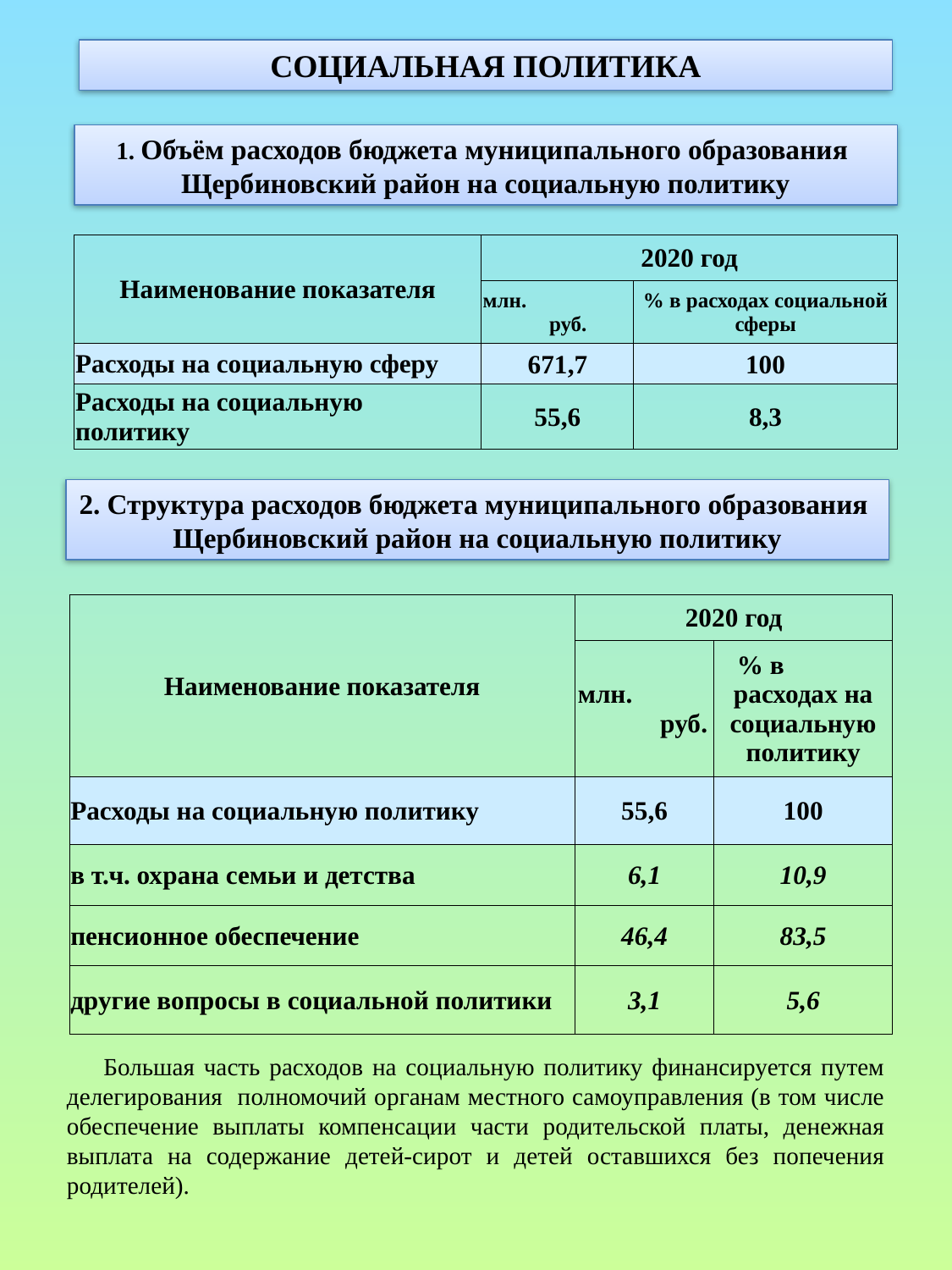

СОЦИАЛЬНАЯ ПОЛИТИКА
1. Объём расходов бюджета муниципального образования
Щербиновский район на социальную политику
| Наименование показателя | 2020 год |  |
| --- | --- | --- |
|  | млн. руб. | % в расходах социальной сферы |
| Расходы на социальную сферу | 671,7 | 100 |
| Расходы на социальную политику | 55,6 | 8,3 |
2. Структура расходов бюджета муниципального образования
Щербиновский район на социальную политику
| Наименование показателя | 2020 год |  |
| --- | --- | --- |
|  | млн. руб. | % в расходах на социальную политику |
| Расходы на социальную политику | 55,6 | 100 |
| в т.ч. охрана семьи и детства | 6,1 | 10,9 |
| пенсионное обеспечение | 46,4 | 83,5 |
| другие вопросы в социальной политики | 3,1 | 5,6 |
Большая часть расходов на социальную политику финансируется путем делегирования  полномочий органам местного самоуправления (в том числе обеспечение выплаты компенсации части родительской платы, денежная выплата на содержание детей-сирот и детей оставшихся без попечения родителей).